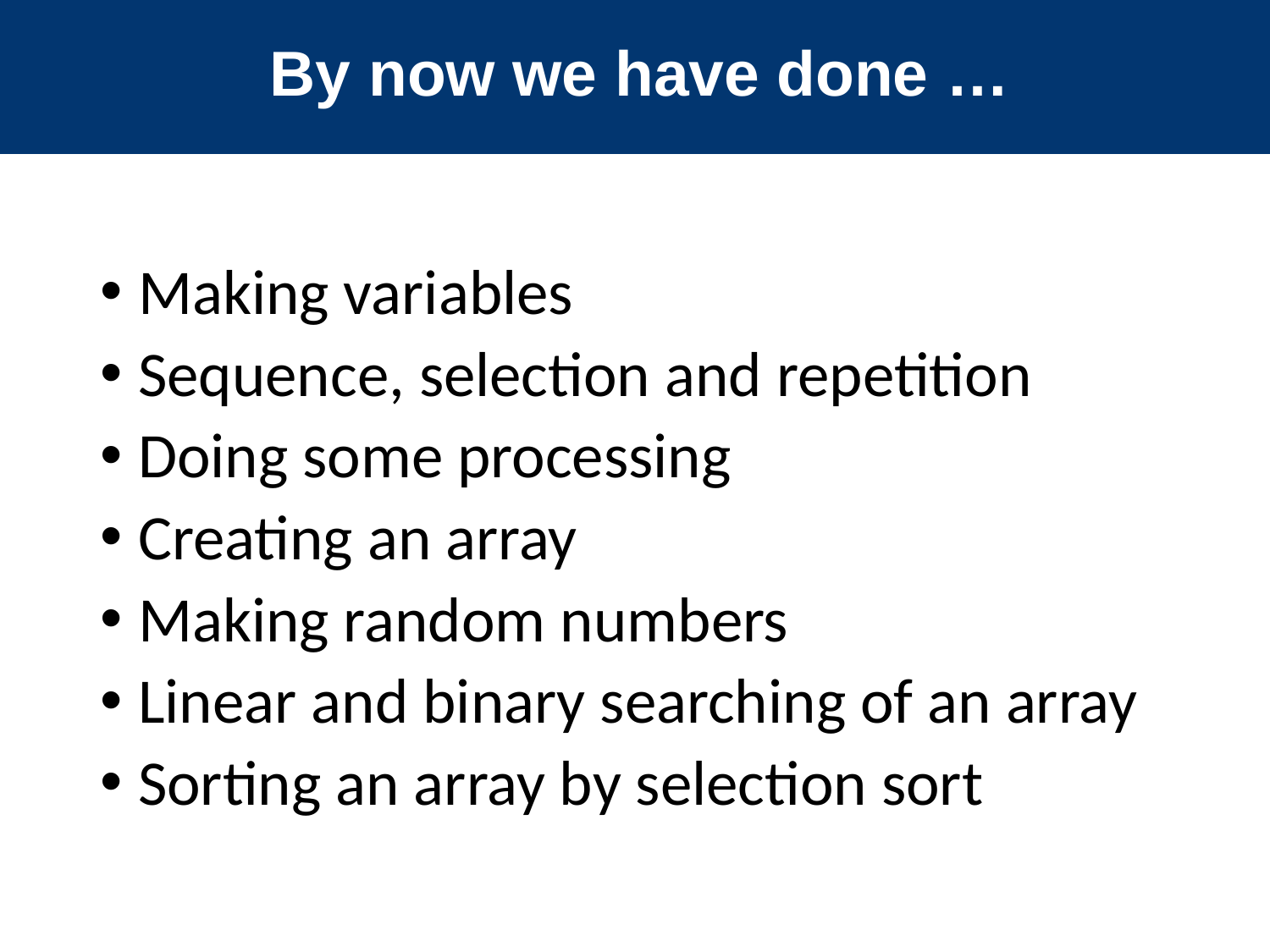

By now we have done …
 Making variables
 Sequence, selection and repetition
 Doing some processing
 Creating an array
 Making random numbers
 Linear and binary searching of an array
 Sorting an array by selection sort